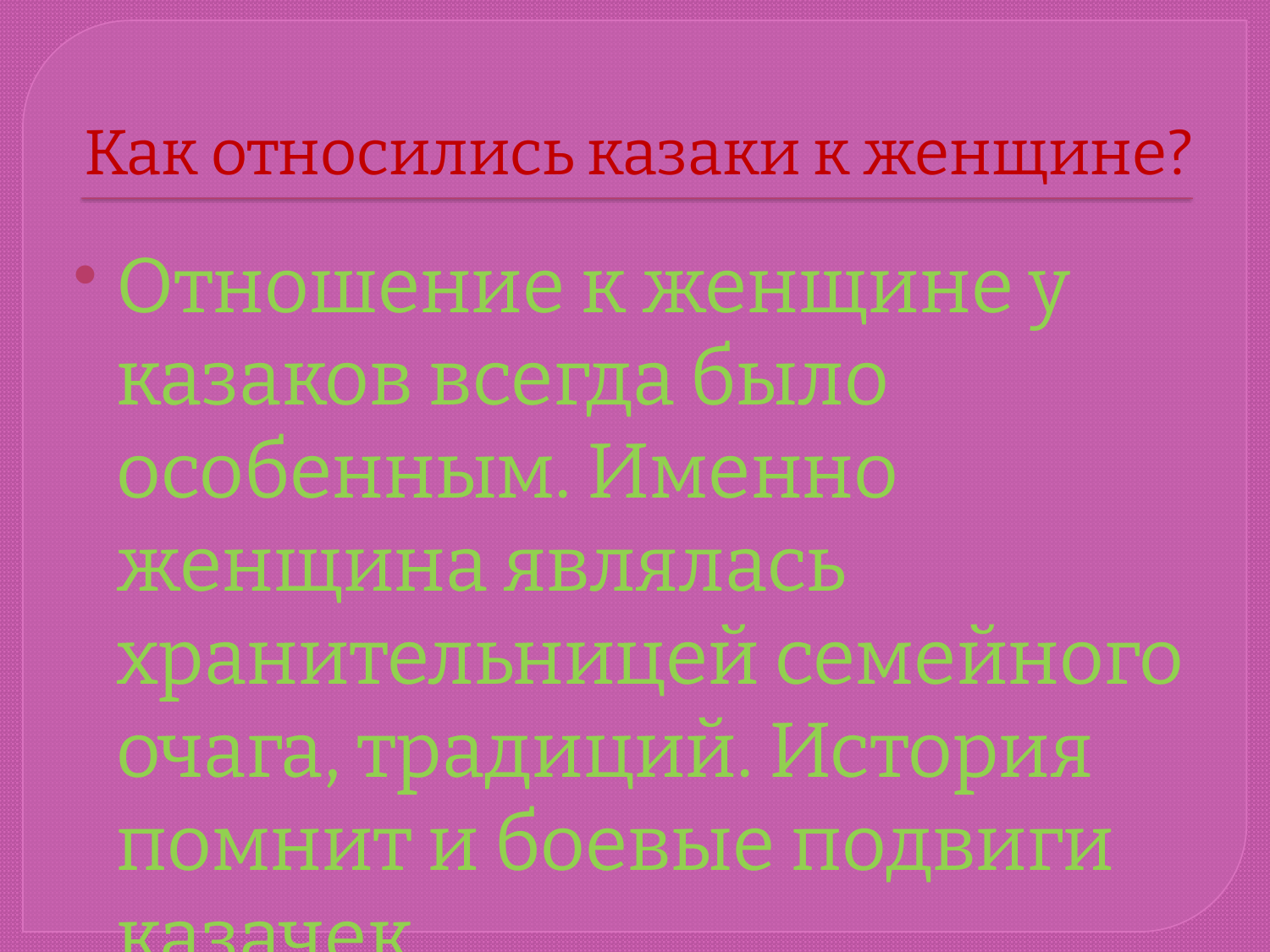

# Как относились казаки к женщине?
Отношение к женщине у казаков всегда было особенным. Именно женщина являлась хранительницей семейного очага, традиций. История помнит и боевые подвиги казачек.